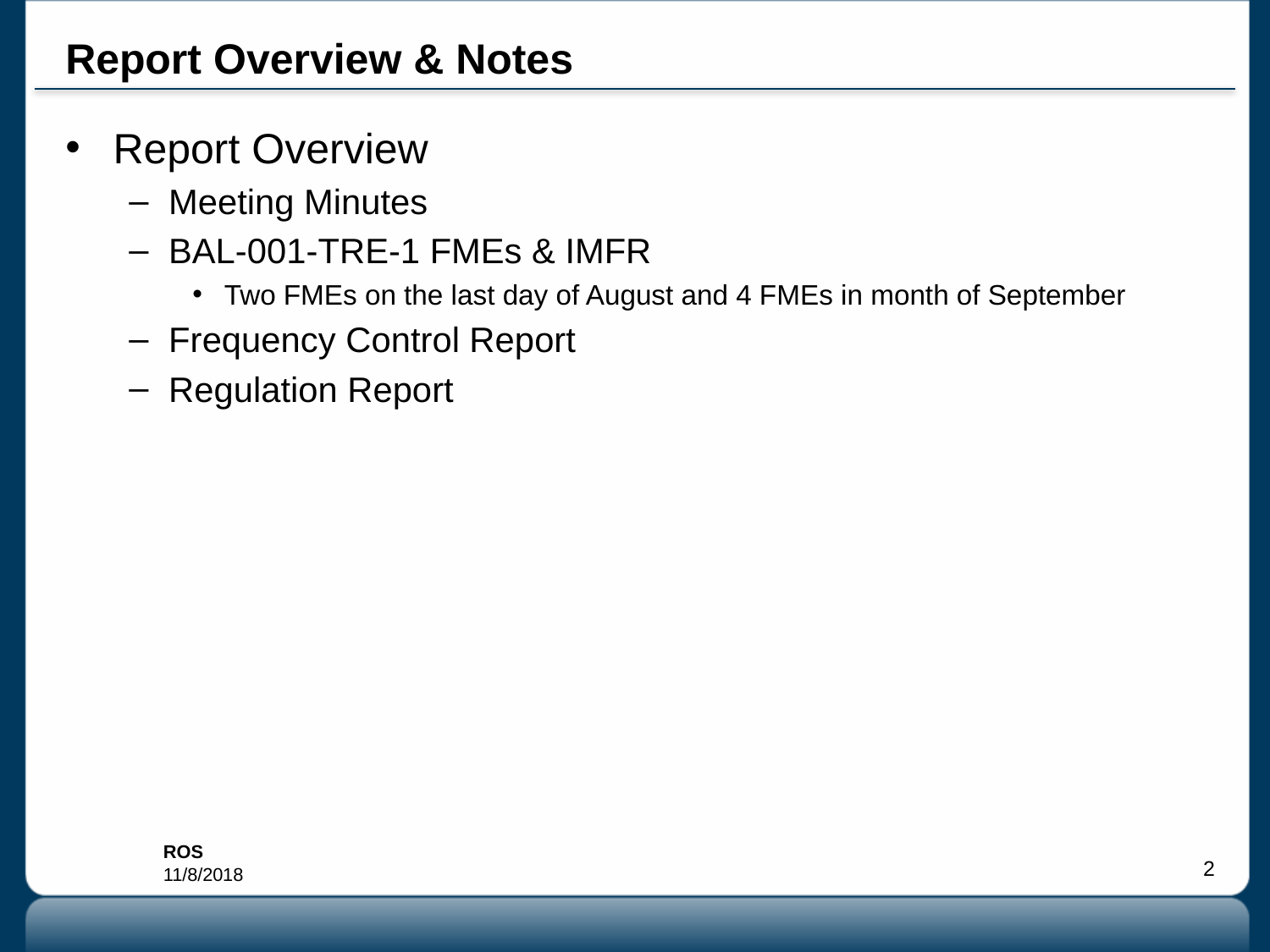

# Report Overview & Notes
Report Overview
Meeting Minutes
BAL-001-TRE-1 FMEs & IMFR
Two FMEs on the last day of August and 4 FMEs in month of September
Frequency Control Report
Regulation Report